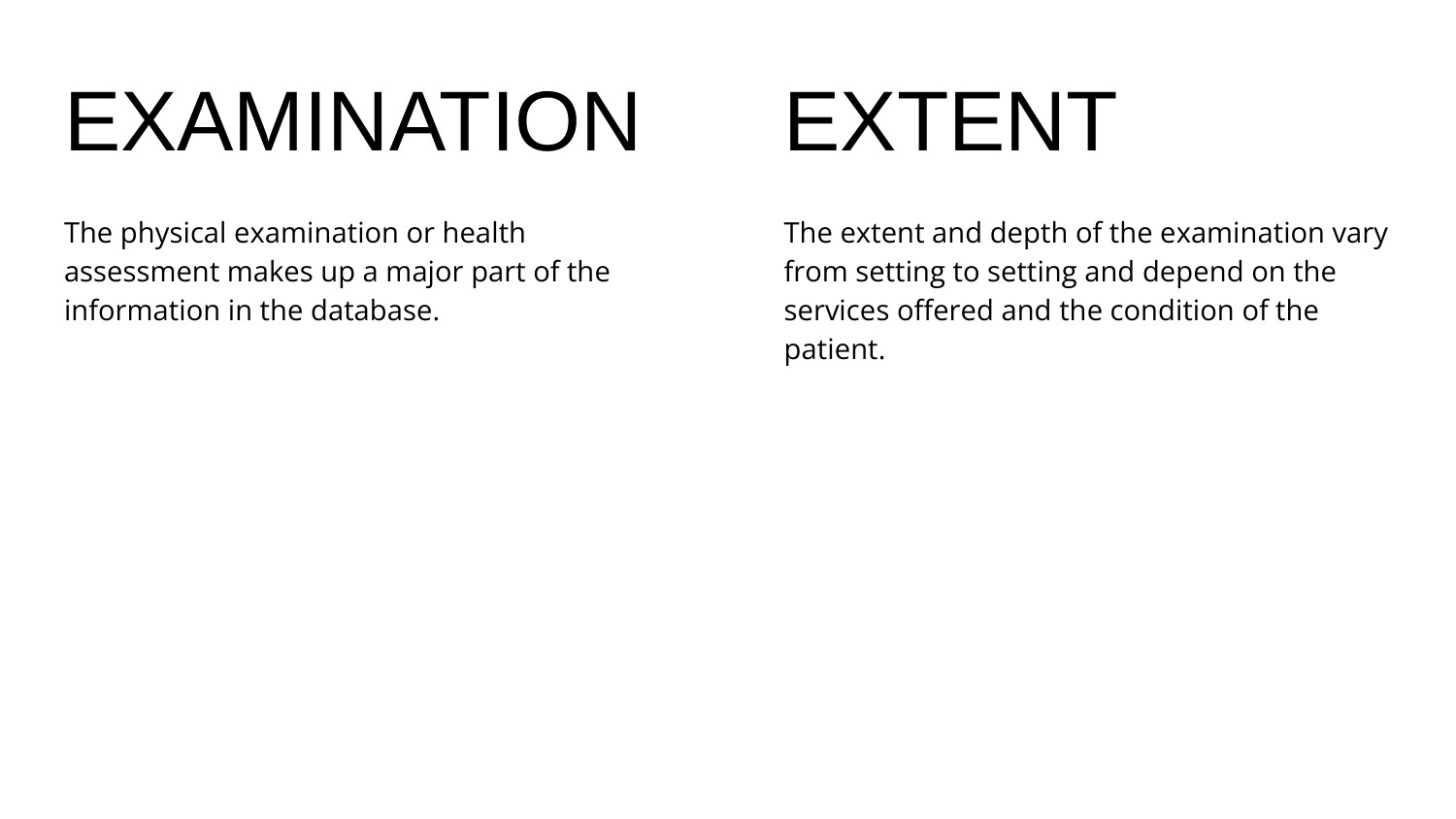

# EXAMINATION
EXTENT
The physical examination or health assessment makes up a major part of the information in the database.
The extent and depth of the examination vary from setting to setting and depend on the services offered and the condition of the patient.